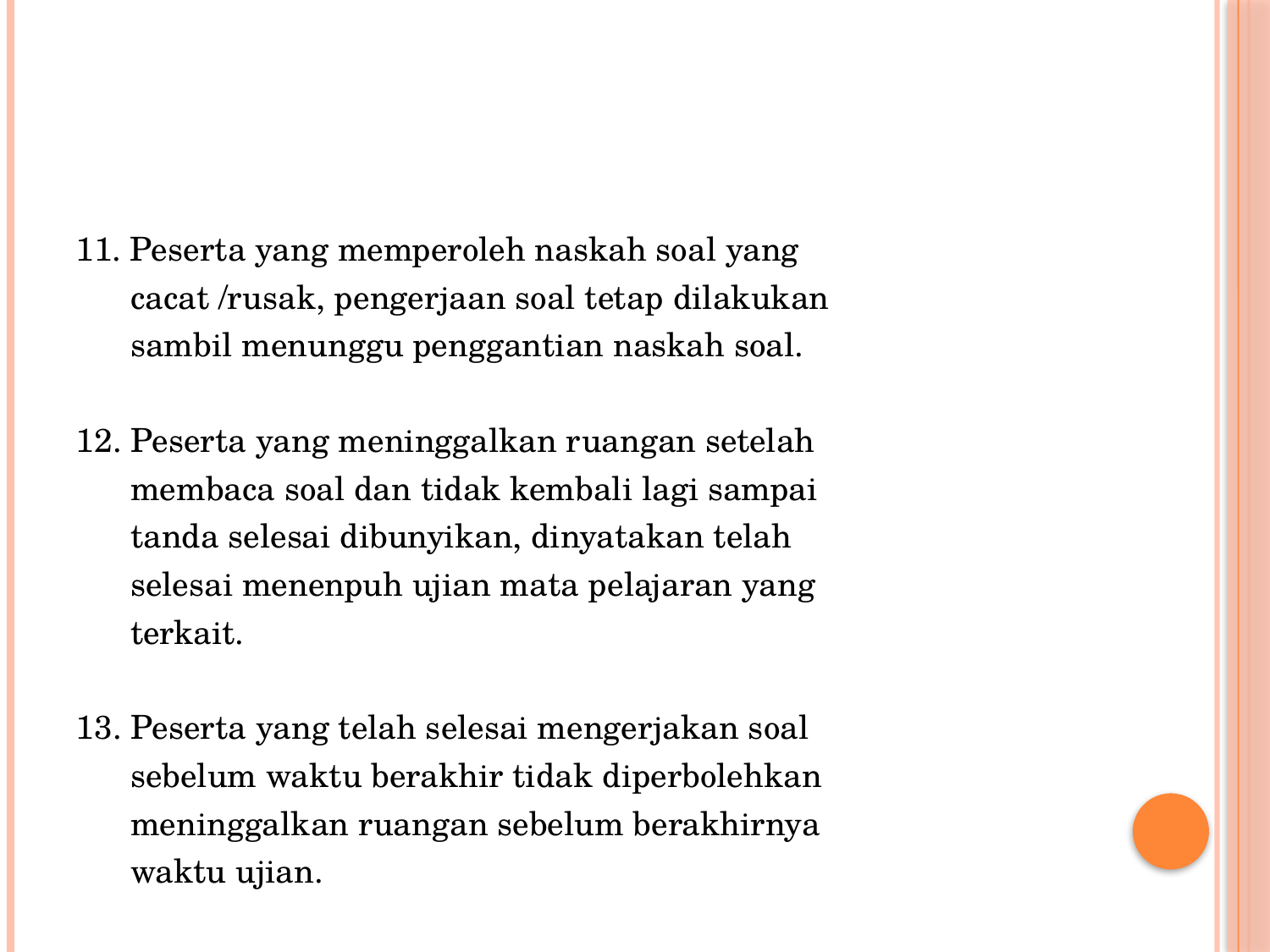

#
11. Peserta yang memperoleh naskah soal yang
      cacat /rusak, pengerjaan soal tetap dilakukan
      sambil menunggu penggantian naskah soal.

12. Peserta yang meninggalkan ruangan setelah
      membaca soal dan tidak kembali lagi sampai
      tanda selesai dibunyikan, dinyatakan telah
      selesai menenpuh ujian mata pelajaran yang
      terkait.

13. Peserta yang telah selesai mengerjakan soal
      sebelum waktu berakhir tidak diperbolehkan
      meninggalkan ruangan sebelum berakhirnya
      waktu ujian.